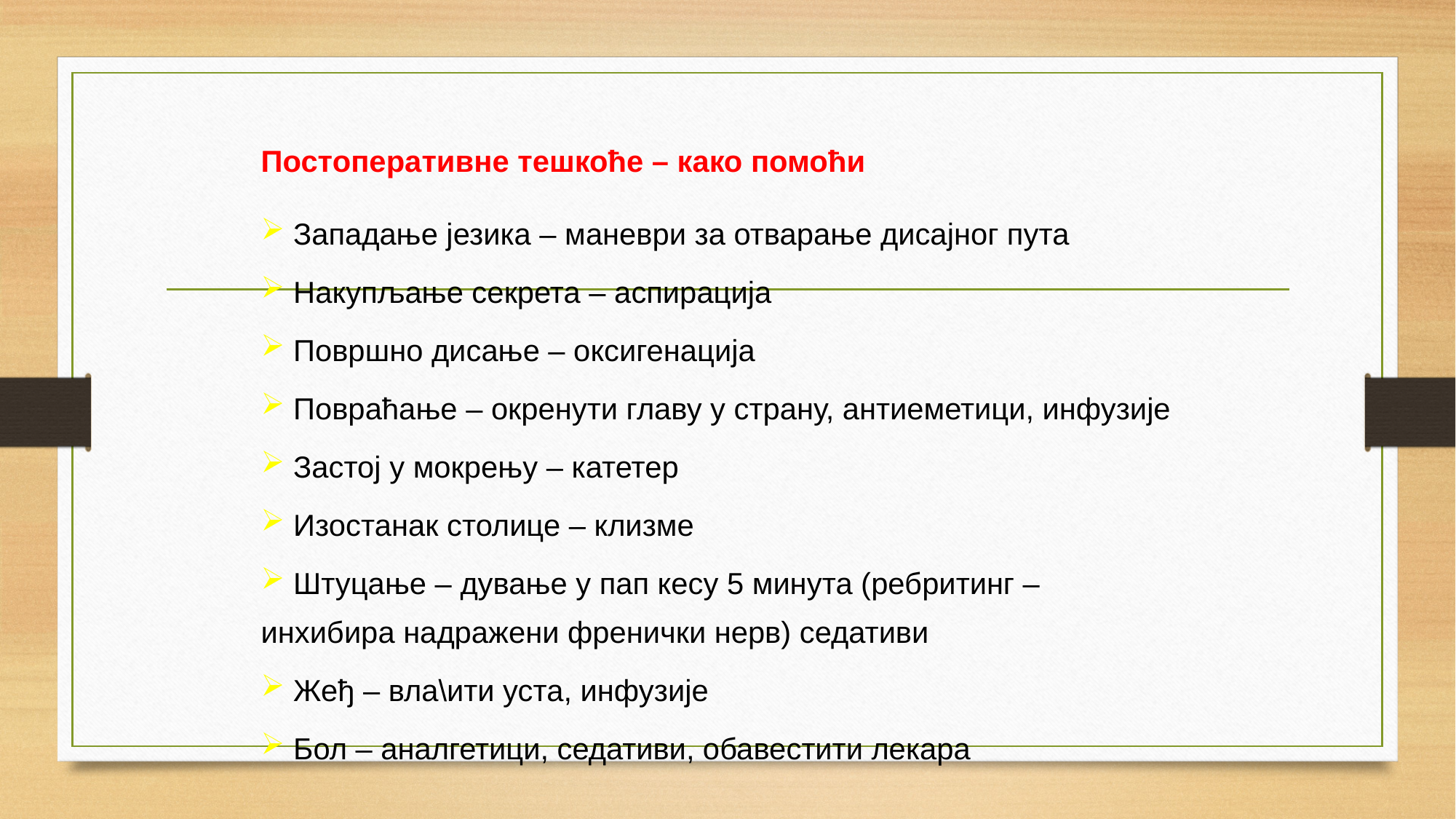

Постоперативне тешкоће – како помоћи
 Западање језика – маневри за отварање дисајног пута
 Накупљање секрета – аспирација
 Површно дисање – оксигенација
 Повраћање – окренути главу у страну, антиеметици, инфузије
 Застој у мокрењу – катетер
 Изостанак столице – клизме
 Штуцање – дување у пап кесу 5 минута (ребритинг – инхибира надражени френички нерв) седативи
 Жеђ – вла\ити уста, инфузије
 Бол – аналгетици, седативи, обавестити лекара